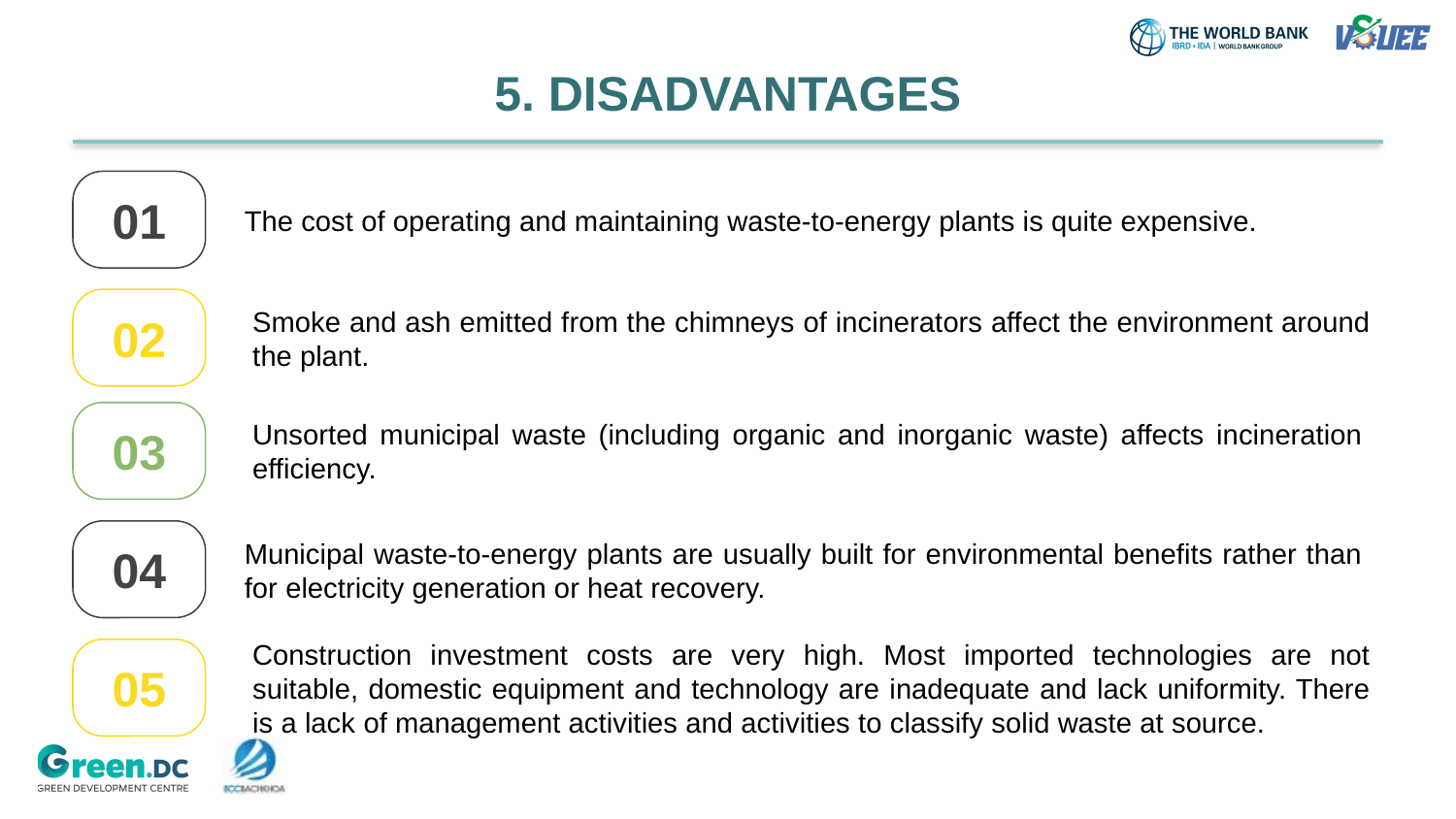

# 5. DISADVANTAGES
01
The cost of operating and maintaining waste-to-energy plants is quite expensive.
02
Smoke and ash emitted from the chimneys of incinerators affect the environment around the plant.
03
Unsorted municipal waste (including organic and inorganic waste) affects incineration efficiency.
04
Municipal waste-to-energy plants are usually built for environmental benefits rather than for electricity generation or heat recovery.
05
Construction investment costs are very high. Most imported technologies are not suitable, domestic equipment and technology are inadequate and lack uniformity. There is a lack of management activities and activities to classify solid waste at source.